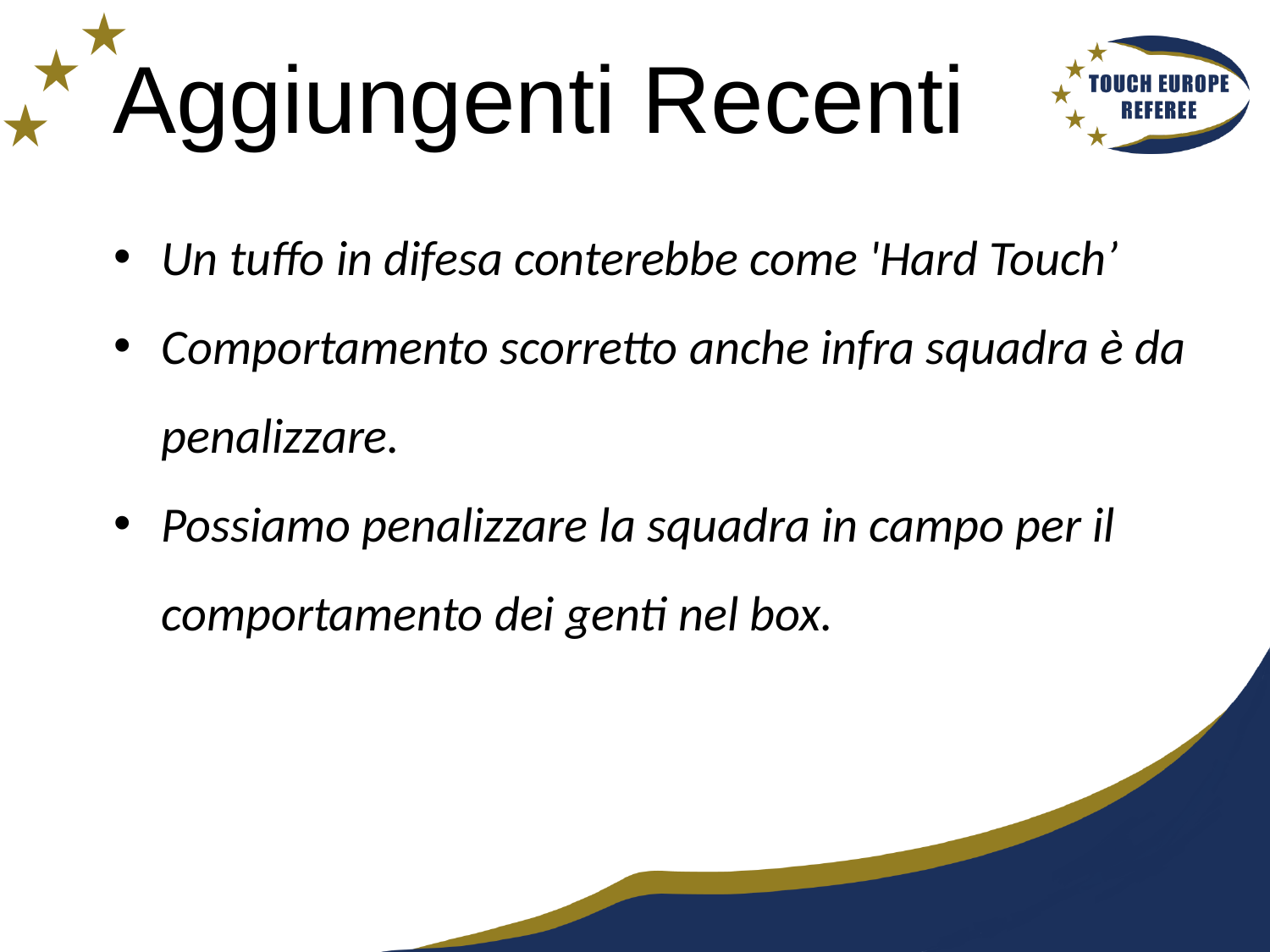

# Aggiungenti Recenti
Un tuffo in difesa conterebbe come 'Hard Touch’
Comportamento scorretto anche infra squadra è da penalizzare.
Possiamo penalizzare la squadra in campo per il comportamento dei genti nel box.